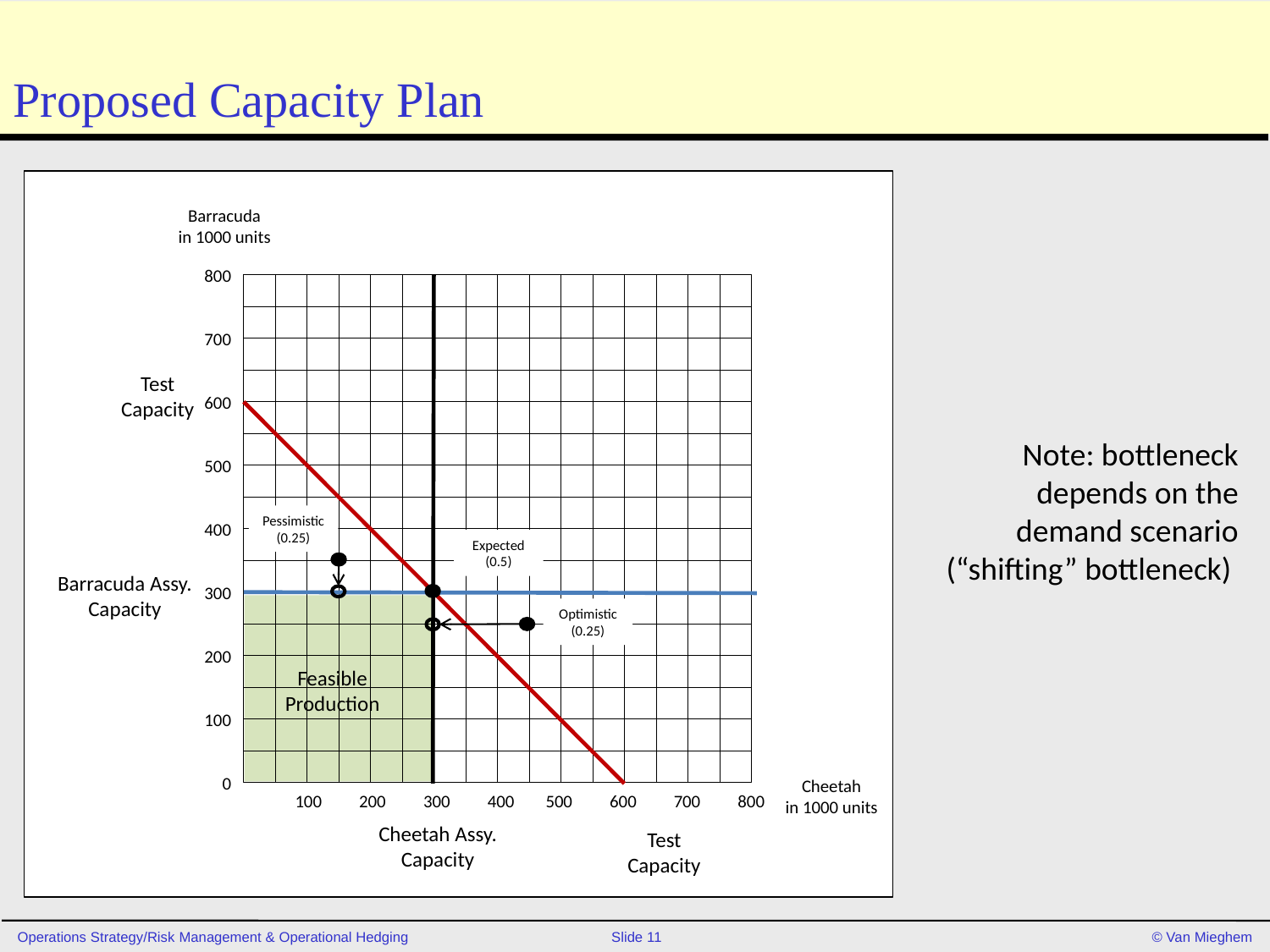

# Proposed Capacity Plan

Barracuda
in 1000 units
800

700

600

500

400

300

200

100

0
100
200
300
400
500
600
700
800
Test
Capacity
Note: bottleneck depends on the demand scenario
(“shifting” bottleneck)
Pessimistic
(0.25)
Expected
(0.5)

Barracuda Assy.
Capacity

Optimistic
(0.25)

Feasible Production
Cheetah
in 1000 units
Cheetah Assy.
Capacity
Test
Capacity